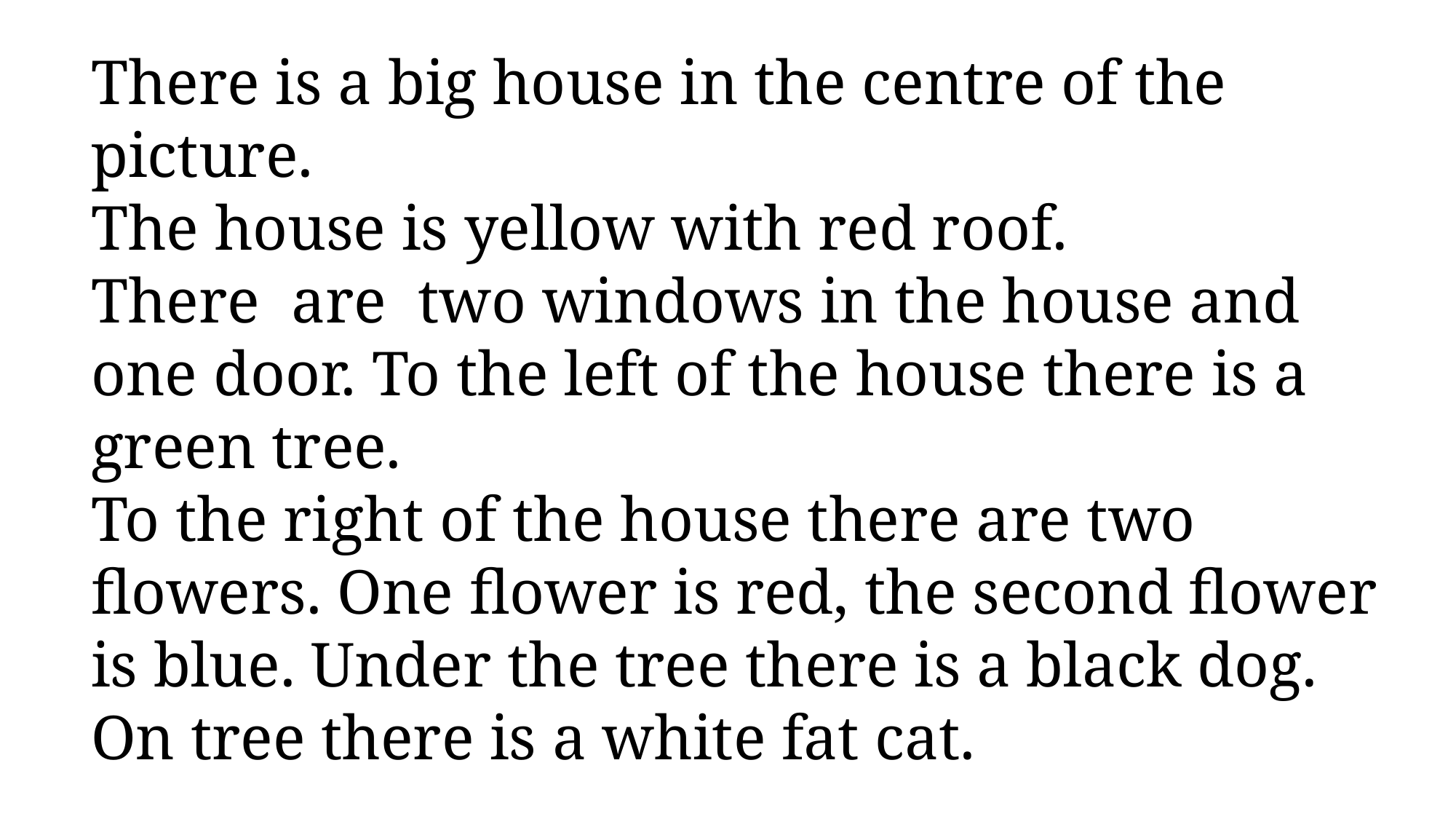

There is a big house in the centre of the picture.
The house is yellow with red roof.
There  are  two windows in the house and one door. To the left of the house there is a green tree.
To the right of the house there are two flowers. One flower is red, the second flower is blue. Under the tree there is a black dog.
On tree there is a white fat cat.